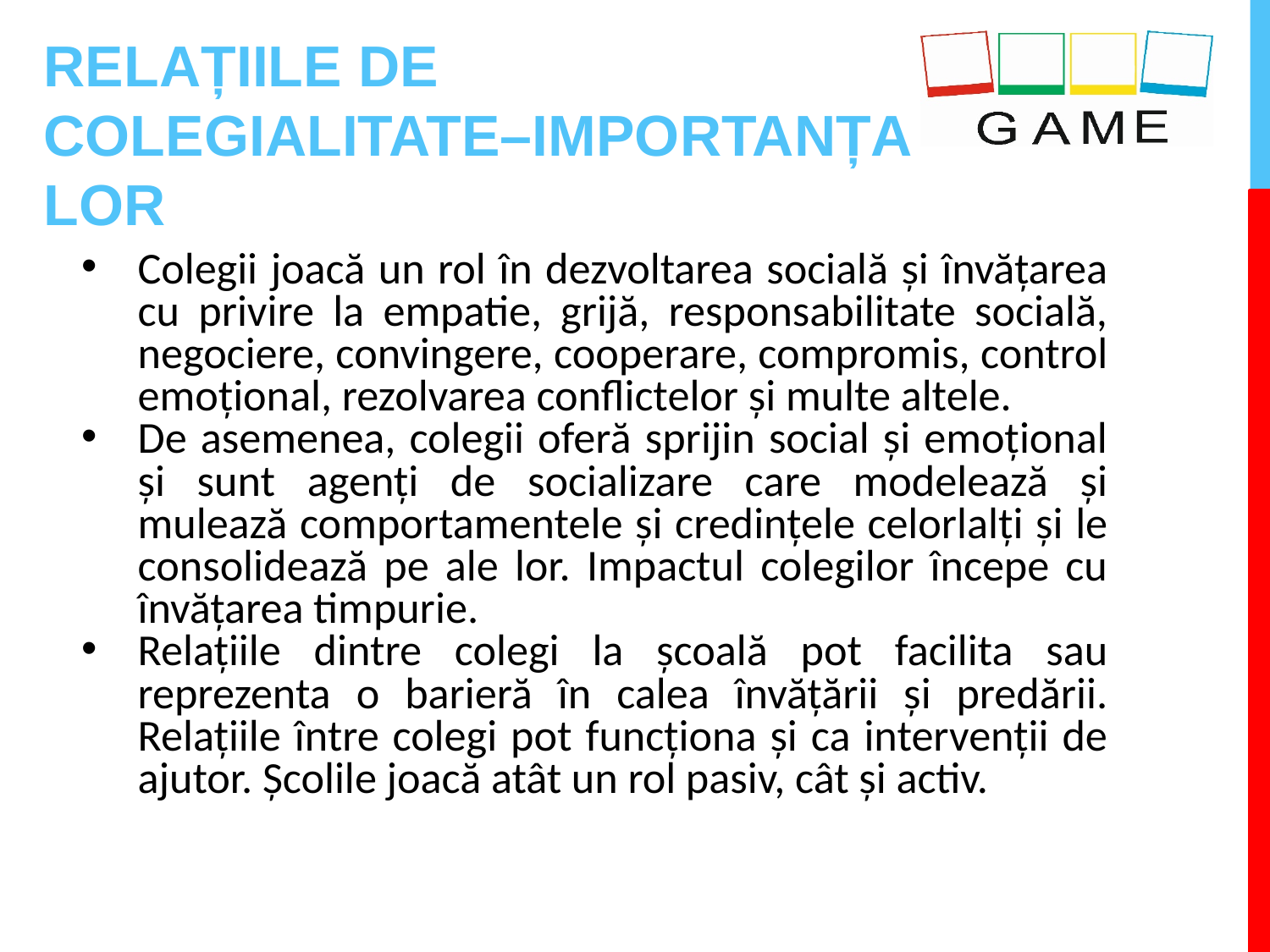

# RELAȚIILE DE COLEGIALITATE–IMPORTANȚA LOR
Colegii joacă un rol în dezvoltarea socială și învățarea cu privire la empatie, grijă, responsabilitate socială, negociere, convingere, cooperare, compromis, control emoțional, rezolvarea conflictelor și multe altele.
De asemenea, colegii oferă sprijin social și emoțional și sunt agenți de socializare care modelează și mulează comportamentele și credințele celorlalți și le consolidează pe ale lor. Impactul colegilor începe cu învățarea timpurie.
Relațiile dintre colegi la școală pot facilita sau reprezenta o barieră în calea învățării și predării. Relațiile între colegi pot funcționa și ca intervenții de ajutor. Școlile joacă atât un rol pasiv, cât și activ.